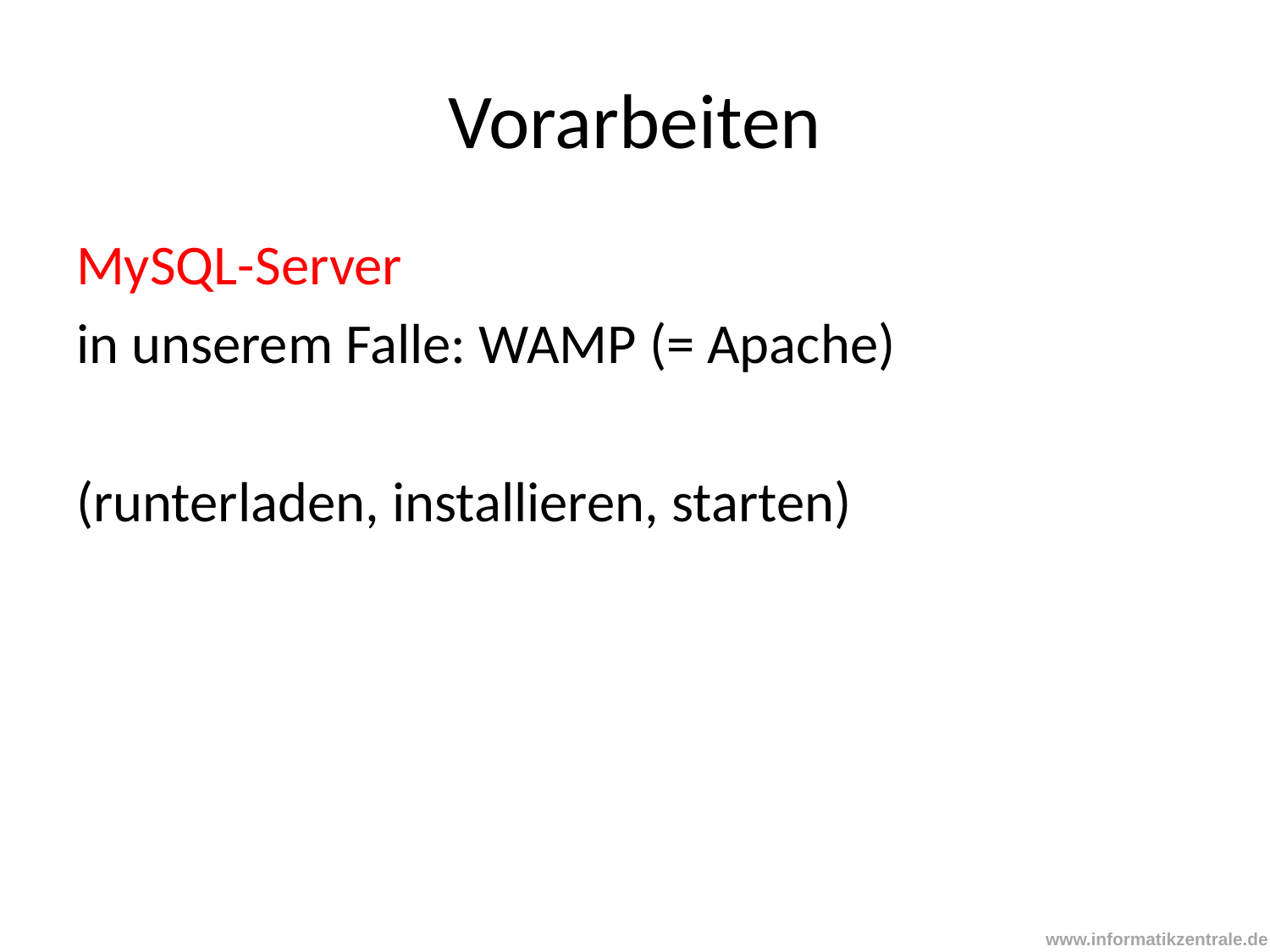

# Vorarbeiten
MySQL-Server
in unserem Falle: WAMP (= Apache)

(runterladen, installieren, starten)